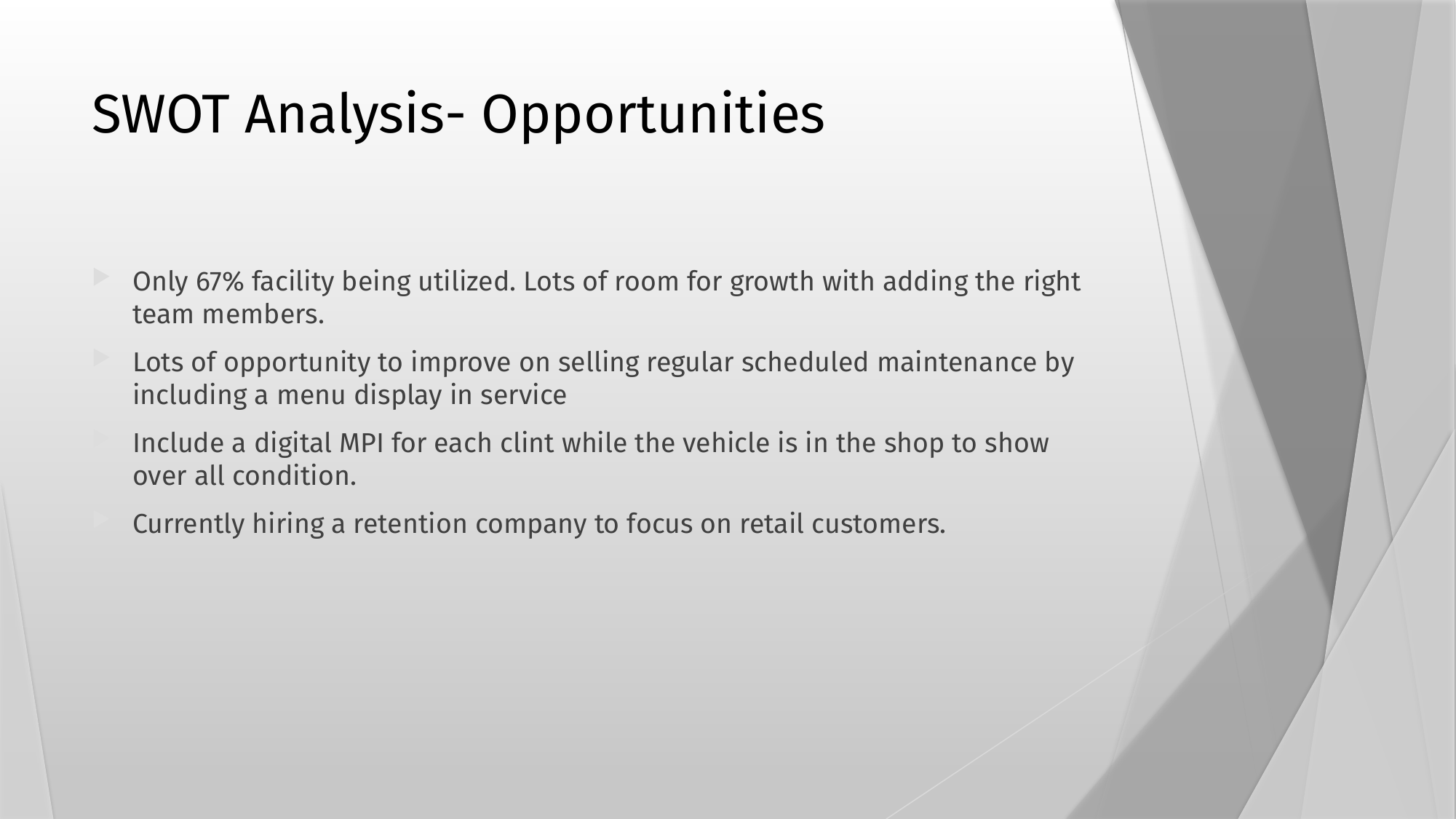

# SWOT Analysis- Opportunities
Only 67% facility being utilized. Lots of room for growth with adding the right team members.
Lots of opportunity to improve on selling regular scheduled maintenance by including a menu display in service
Include a digital MPI for each clint while the vehicle is in the shop to show over all condition.
Currently hiring a retention company to focus on retail customers.